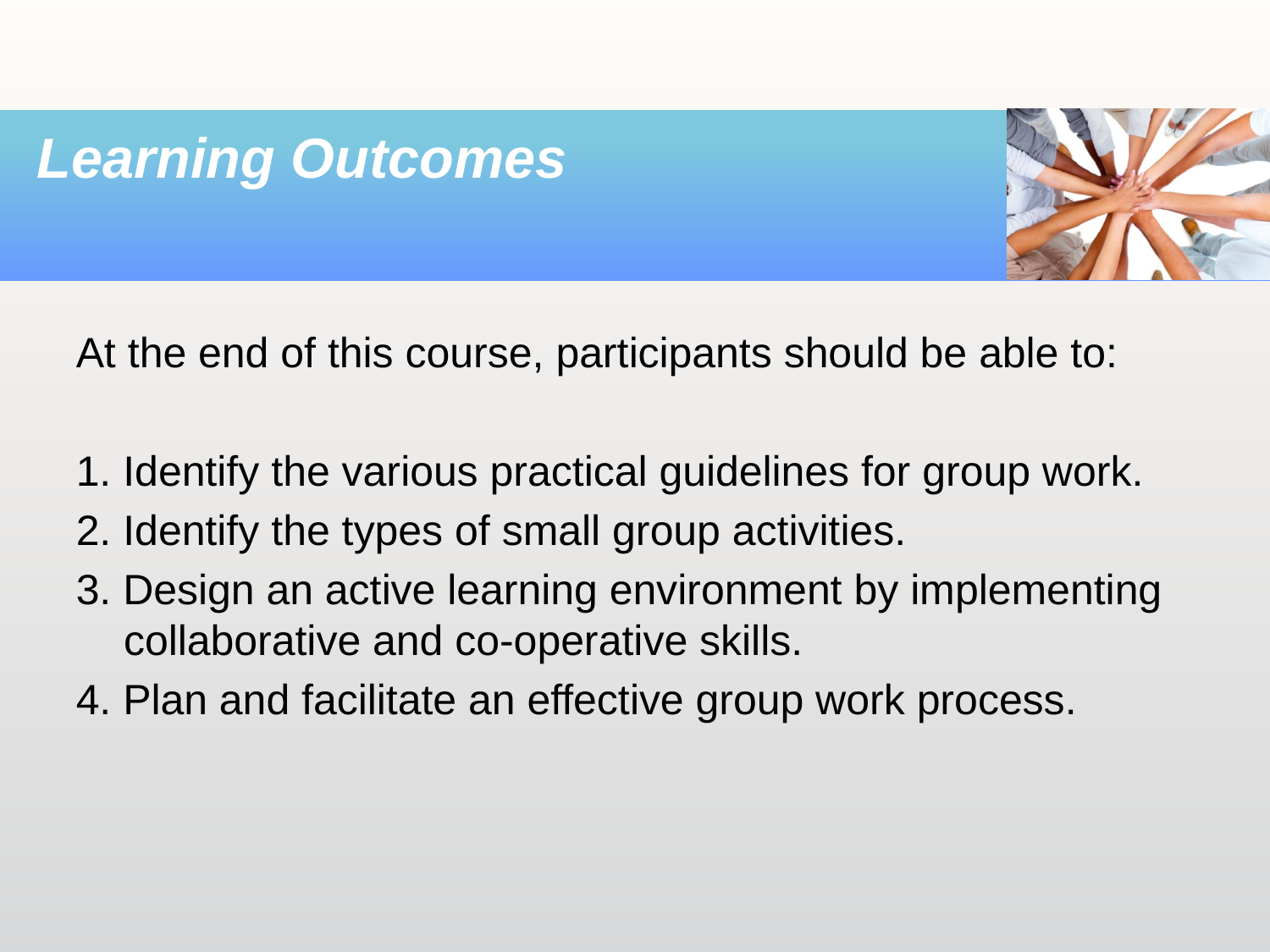

# Learning Outcomes

At the end of this course, participants should be able to:

1. Identify the various practical guidelines for group work.
2. Identify the types of small group activities.
3. Design an active learning environment by implementing collaborative and co-operative skills.
4. Plan and facilitate an effective group work process.